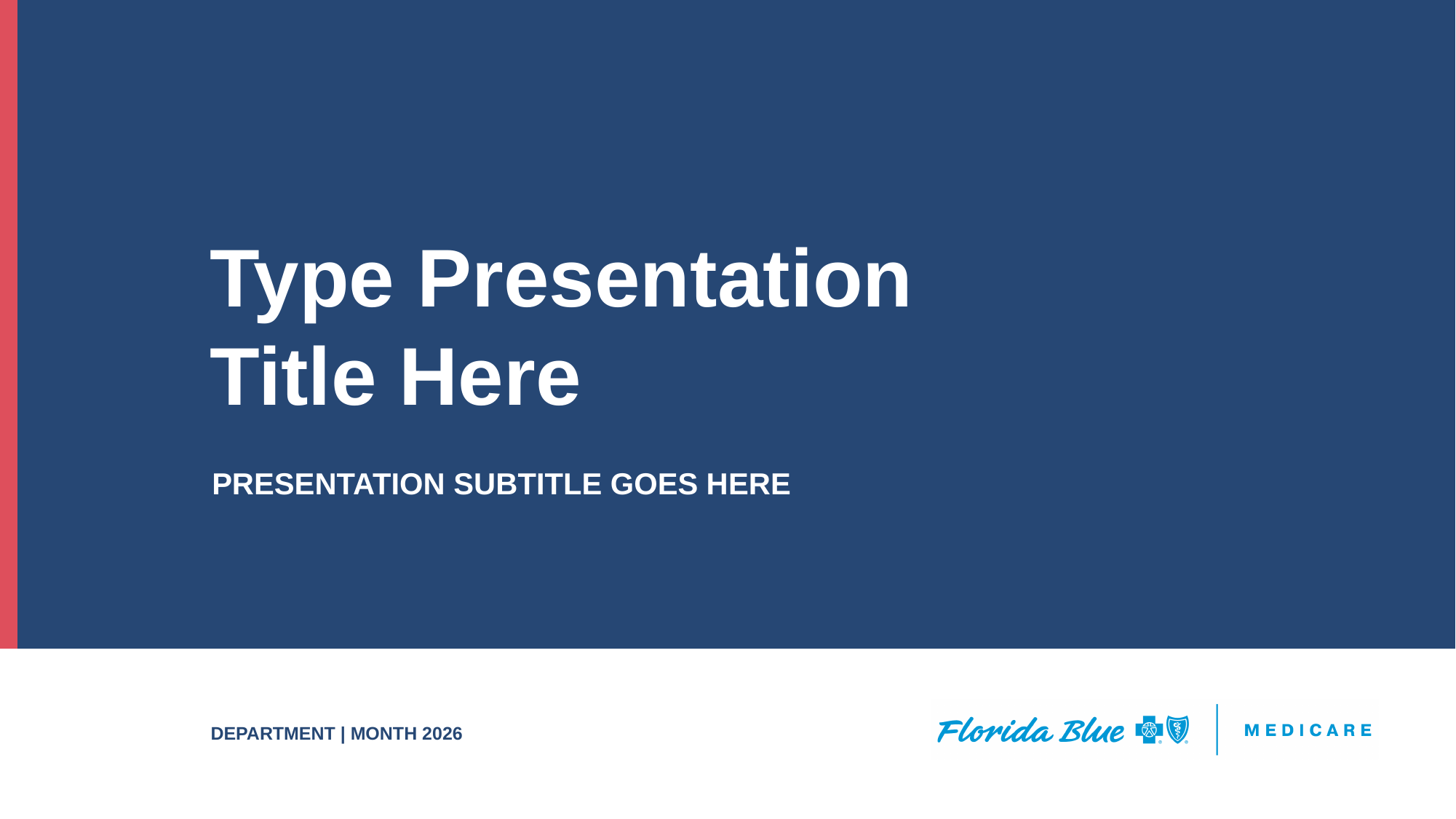

Type Presentation
Title Here
PRESENTATION SUBTITLE GOES HERE
DEPARTMENT | MONTH 2026